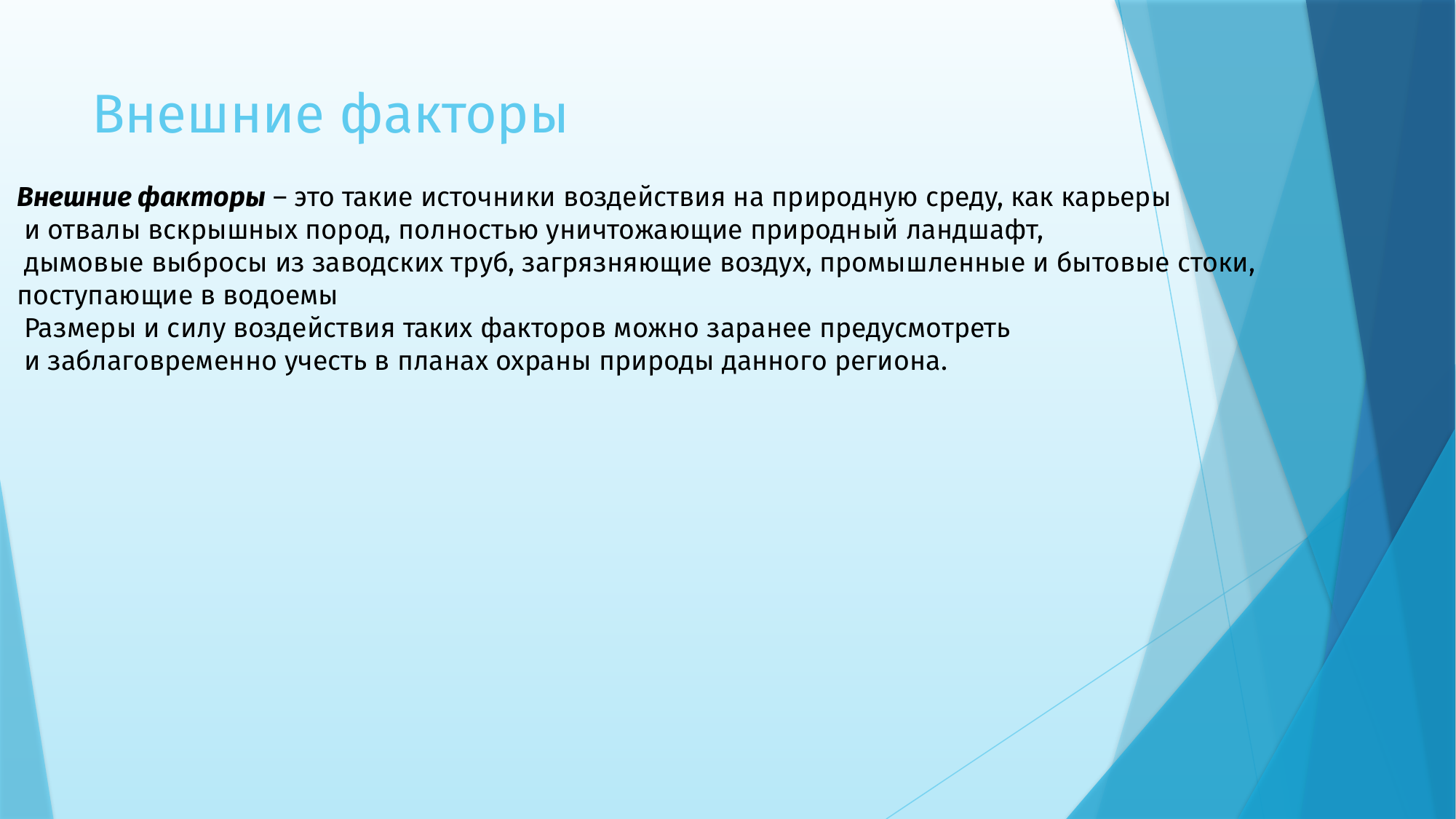

# Внешние факторы
Внешние факторы – это такие источники воздействия на природную среду, как карьеры
 и отвалы вскрышных пород, полностью уничтожающие природный ландшафт,
 дымовые выбросы из заводских труб, загрязняющие воздух, промышленные и бытовые стоки,
поступающие в водоемы
 Размеры и силу воздействия таких факторов можно заранее предусмотреть
 и заблаговременно учесть в планах охраны природы данного региона.